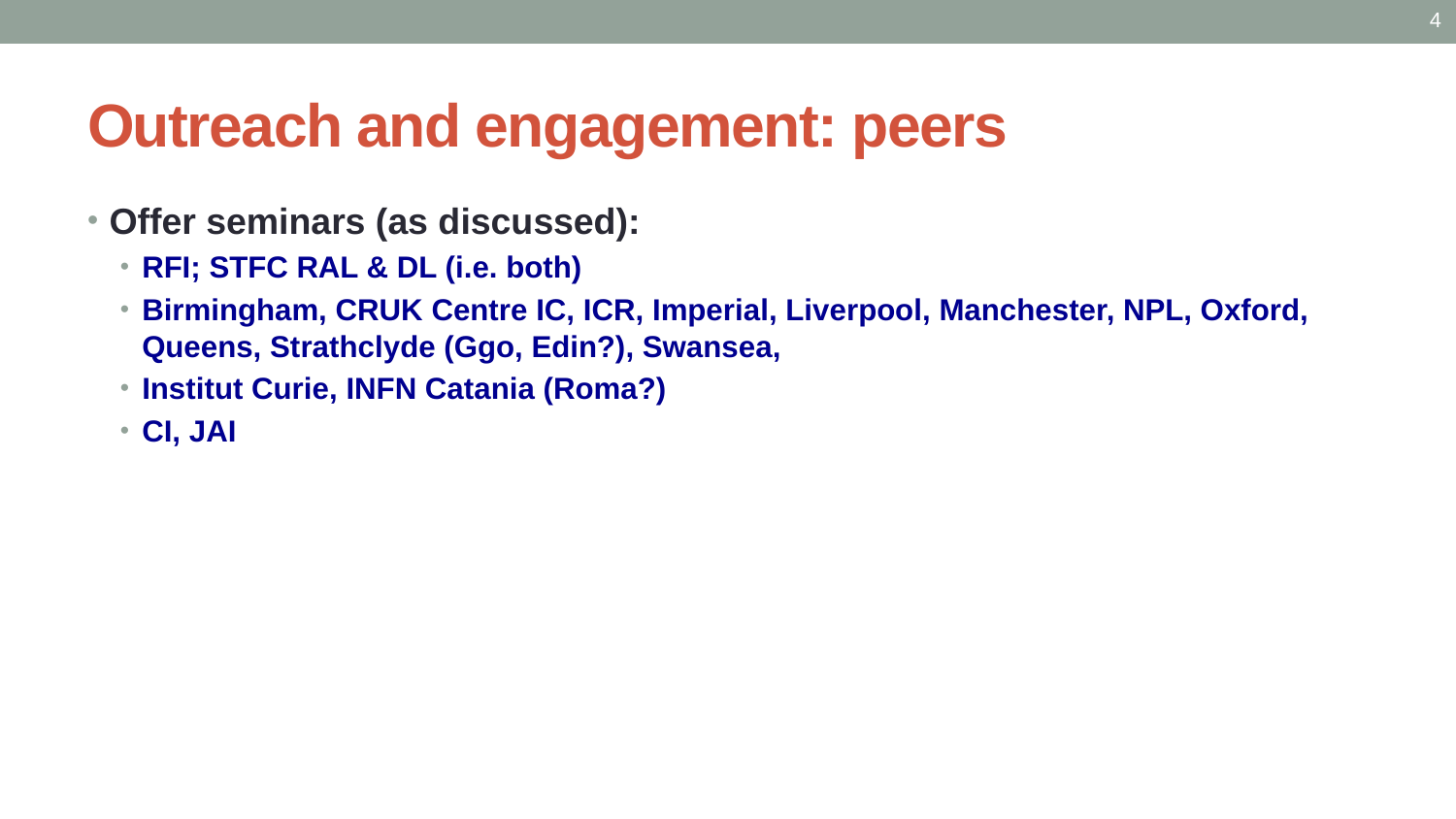

4
# Outreach and engagement: peers
Offer seminars (as discussed):
RFI; STFC RAL & DL (i.e. both)
Birmingham, CRUK Centre IC, ICR, Imperial, Liverpool, Manchester, NPL, Oxford, Queens, Strathclyde (Ggo, Edin?), Swansea,
Institut Curie, INFN Catania (Roma?)
CI, JAI